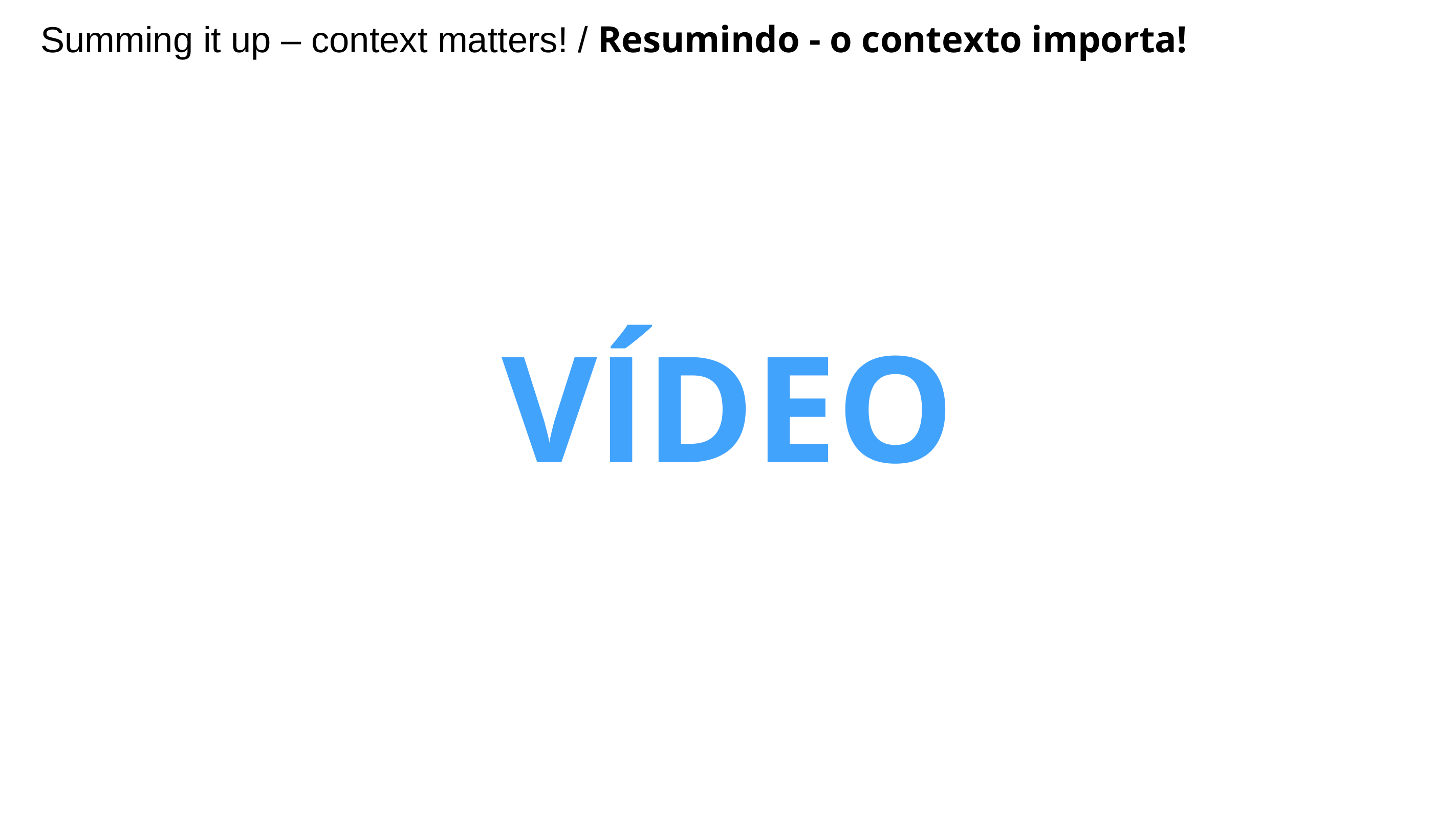

# Summing it up – context matters! / Resumindo - o contexto importa!
VÍDEO